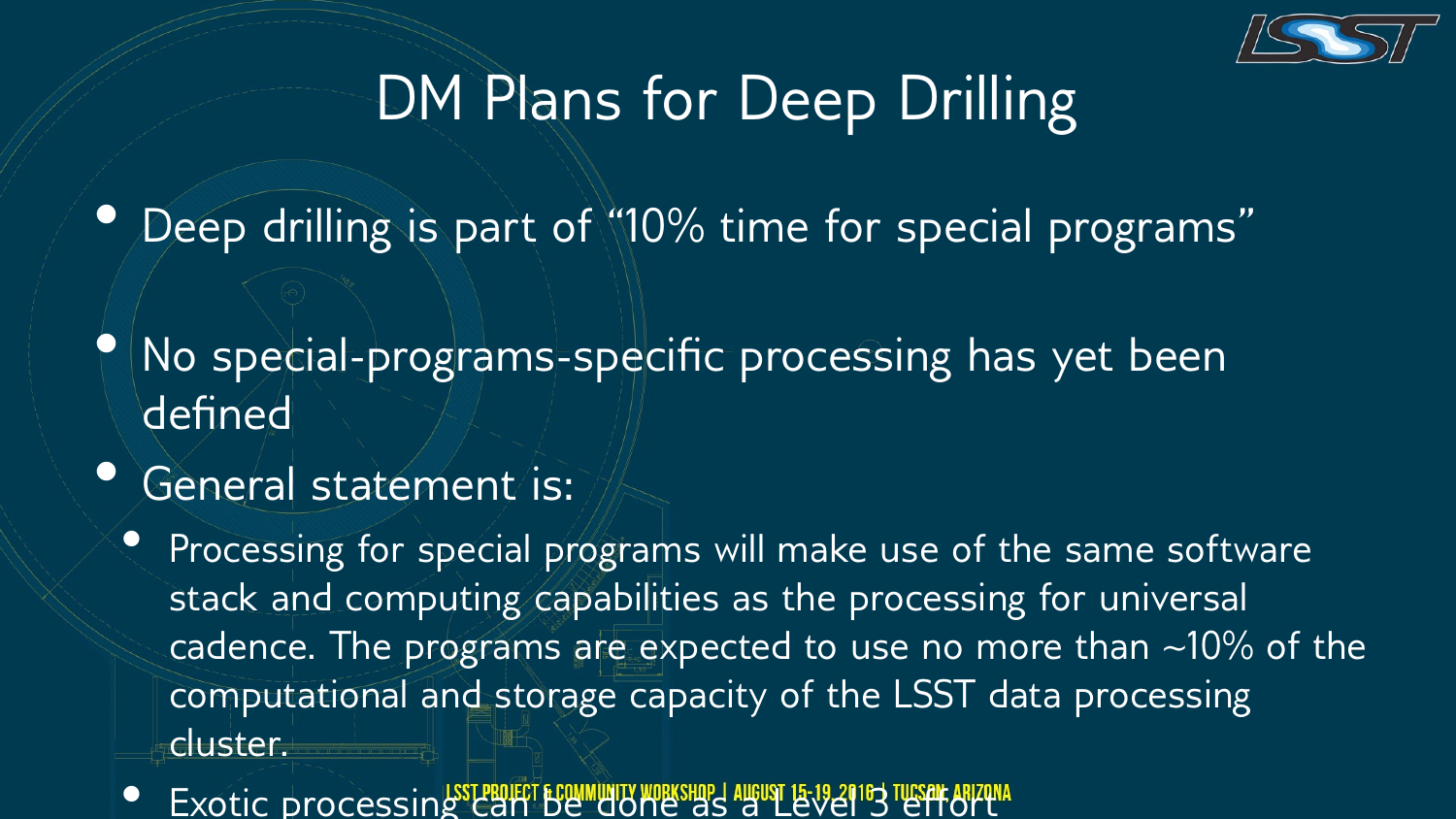

# DM Plans for Deep Drilling
Deep drilling is part of “10% time for special programs”
No special-programs-specific processing has yet been defined
General statement is:
Processing for special programs will make use of the same software stack and computing capabilities as the processing for universal cadence. The programs are expected to use no more than ~10% of the computational and storage capacity of the LSST data processing cluster.
Exotic processing can be done as a Level 3 effort